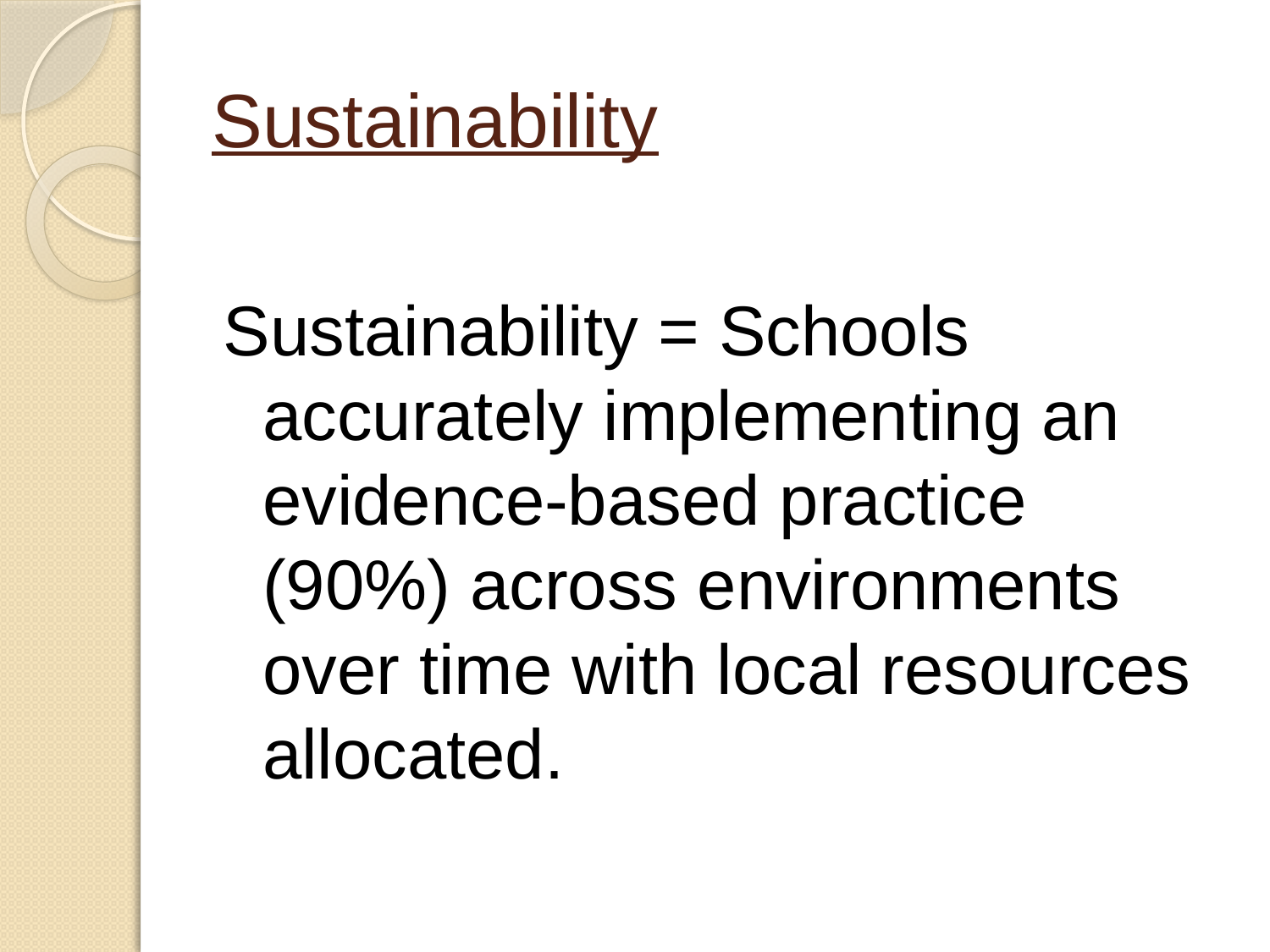

# Sustainability

Sustainability = Schools accurately implementing an evidence-based practice (90%) across environments over time with local resources allocated.